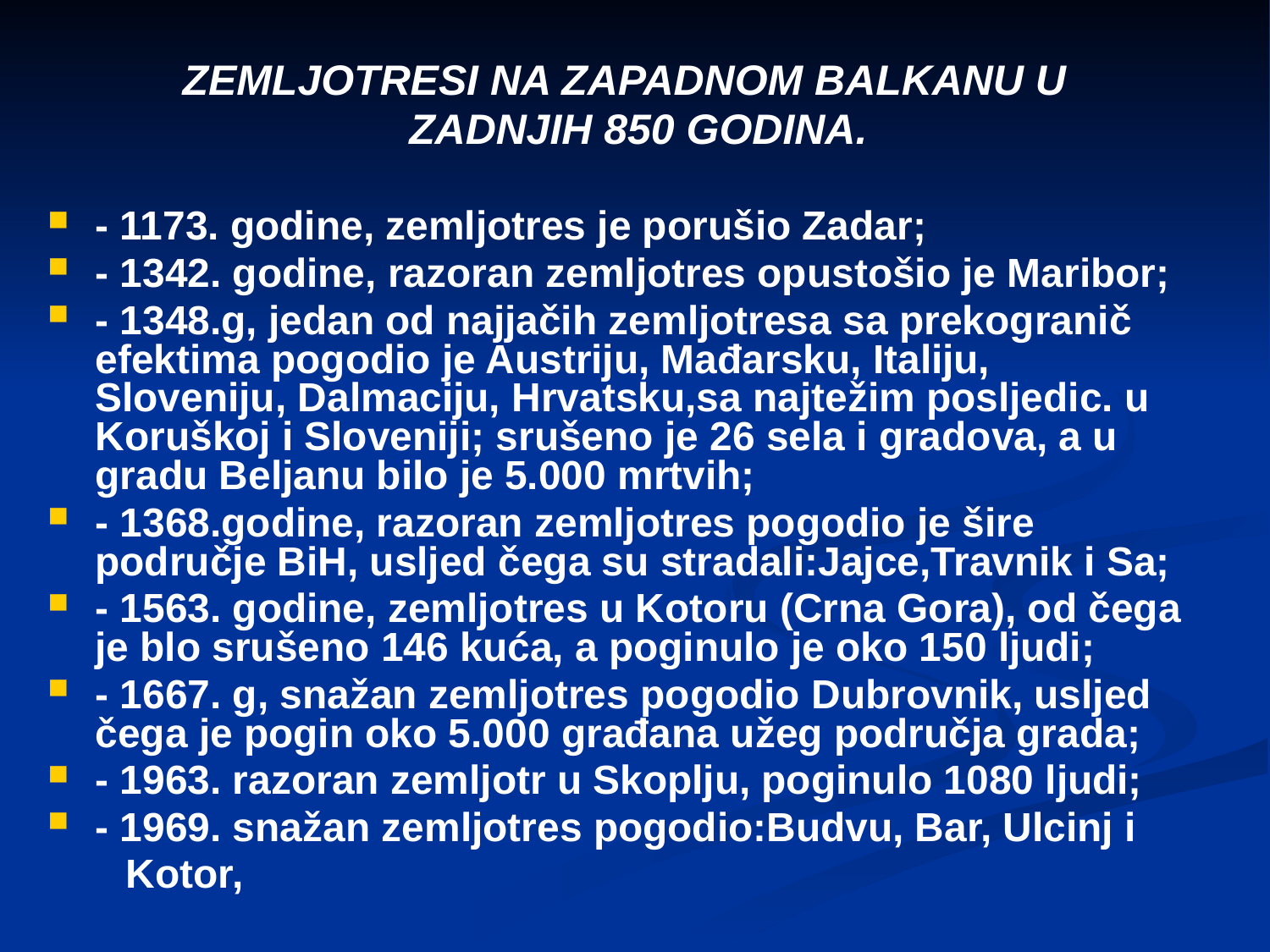

ZEMLJOTRESI NA ZAPADNOM BALKANU U
   ZADNJIH 850 GODINA.

- 1173. godine, zemljotres je porušio Zadar;
- 1342. godine, razoran zemljotres opustošio je Maribor;
- 1348.g, jedan od najjačih zemljotresa sa prekogranič efektima pogodio je Austriju, Mađarsku, Italiju, Sloveniju, Dalmaciju, Hrvatsku,sa najtežim posljedic. u Koruškoj i Sloveniji; srušeno je 26 sela i gradova, a u gradu Beljanu bilo je 5.000 mrtvih;
- 1368.godine, razoran zemljotres pogodio je šire područje BiH, usljed čega su stradali:Jajce,Travnik i Sa;
- 1563. godine, zemljotres u Kotoru (Crna Gora), od čega je blo srušeno 146 kuća, a poginulo je oko 150 ljudi;
- 1667. g, snažan zemljotres pogodio Dubrovnik, usljed čega je pogin oko 5.000 građana užeg područja grada;
- 1963. razoran zemljotr u Skoplju, poginulo 1080 ljudi;
- 1969. snažan zemljotres pogodio:Budvu, Bar, Ulcinj i
       Kotor,